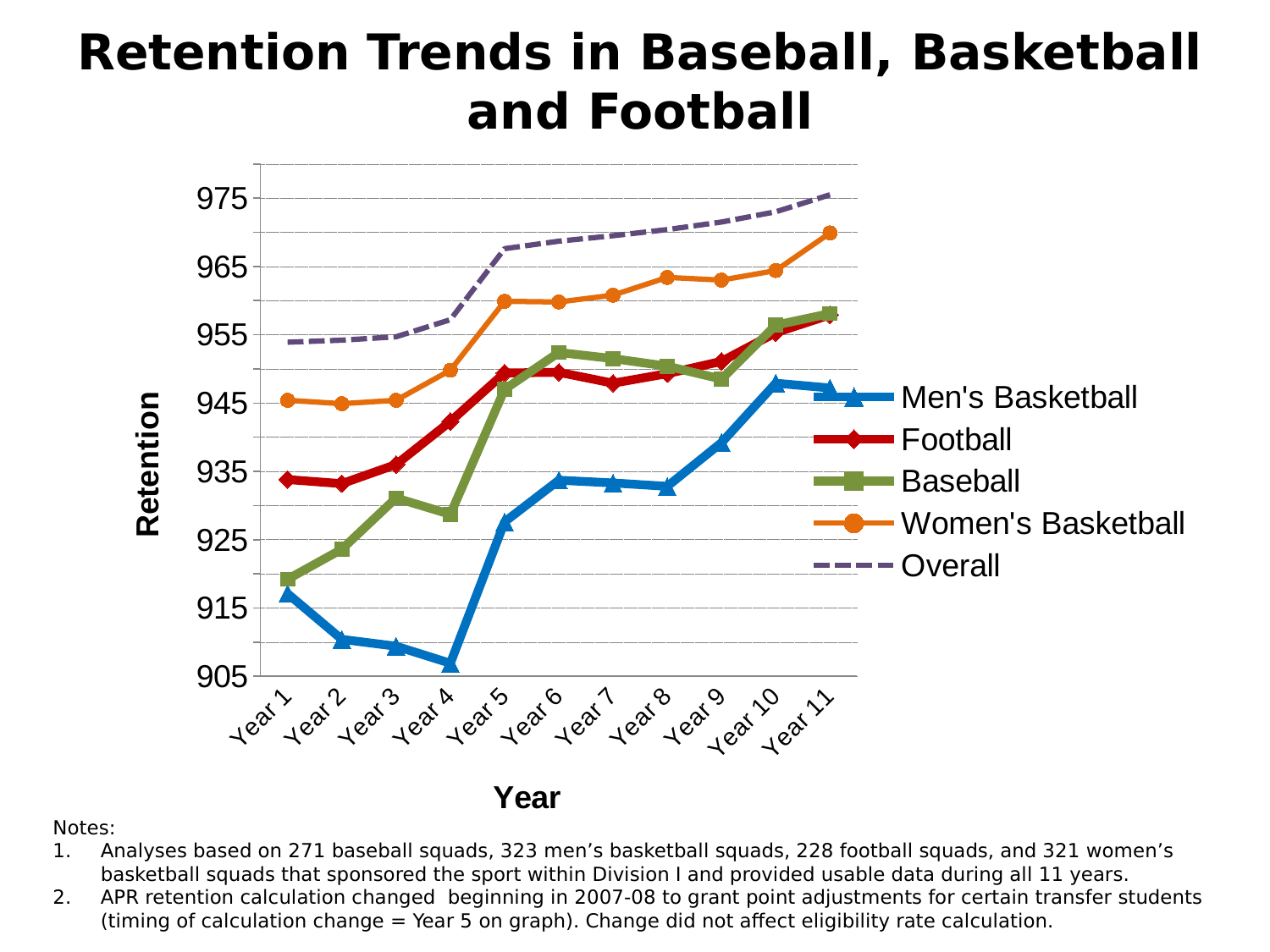

# Retention Trends in Baseball, Basketball and Football

### Chart

| Category | Men's Basketball | Football | Baseball | Women's Basketball | Overall |
|---|---|---|---|---|---|
| Year 1 | 917.1 | 933.8 | 919.2 | 945.4 | 953.9 |
| Year 2 | 910.4 | 933.2 | 923.6 | 944.9 | 954.2 |
| Year 3 | 909.4 | 936.0 | 931.1 | 945.4 | 954.7 |
| Year 4 | 906.9 | 942.3 | 928.7 | 949.8 | 957.2 |
| Year 5 | 927.6 | 949.4 | 947.0 | 959.9 | 967.6 |
| Year 6 | 933.7 | 949.5 | 952.4 | 959.8 | 968.7 |
| Year 7 | 933.3 | 947.9 | 951.5 | 960.8 | 969.5 |
| Year 8 | 932.8 | 949.3 | 950.4 | 963.4 | 970.4 |
| Year 9 | 939.2 | 951.1 | 948.5 | 963.0 | 971.5 |
| Year 10 | 947.9 | 955.3 | 956.4 | 964.4 | 973.0 |
| Year 11 | 947.2 | 957.9 | 958.1 | 969.9 | 975.5 |
Notes:
Analyses based on 271 baseball squads, 323 men’s basketball squads, 228 football squads, and 321 women’s basketball squads that sponsored the sport within Division I and provided usable data during all 11 years.
APR retention calculation changed  beginning in 2007-08 to grant point adjustments for certain transfer students (timing of calculation change = Year 5 on graph). Change did not affect eligibility rate calculation.